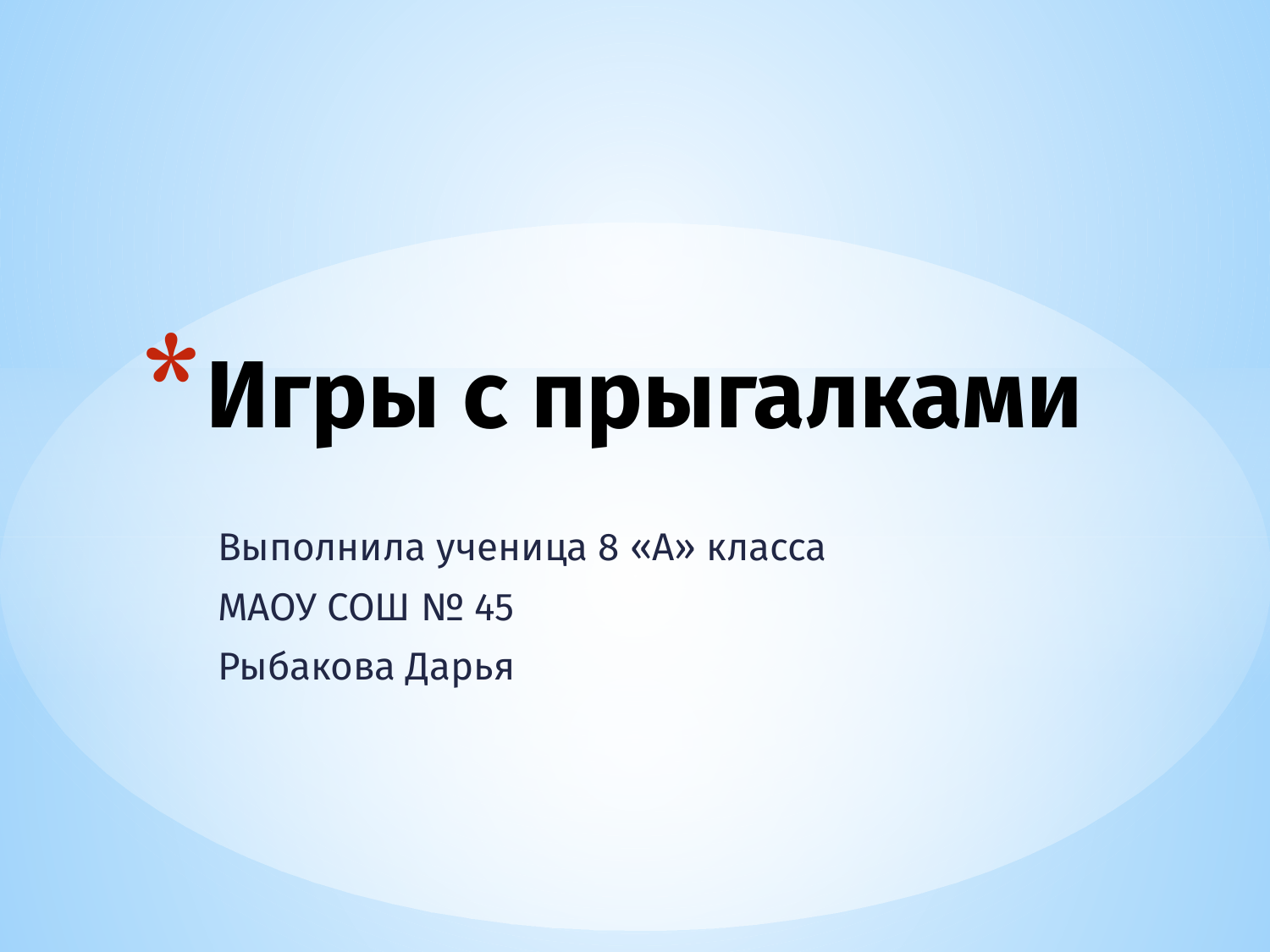

# Игры с прыгалками
Выполнила ученица 8 «А» класса
МАОУ СОШ № 45
Рыбакова Дарья